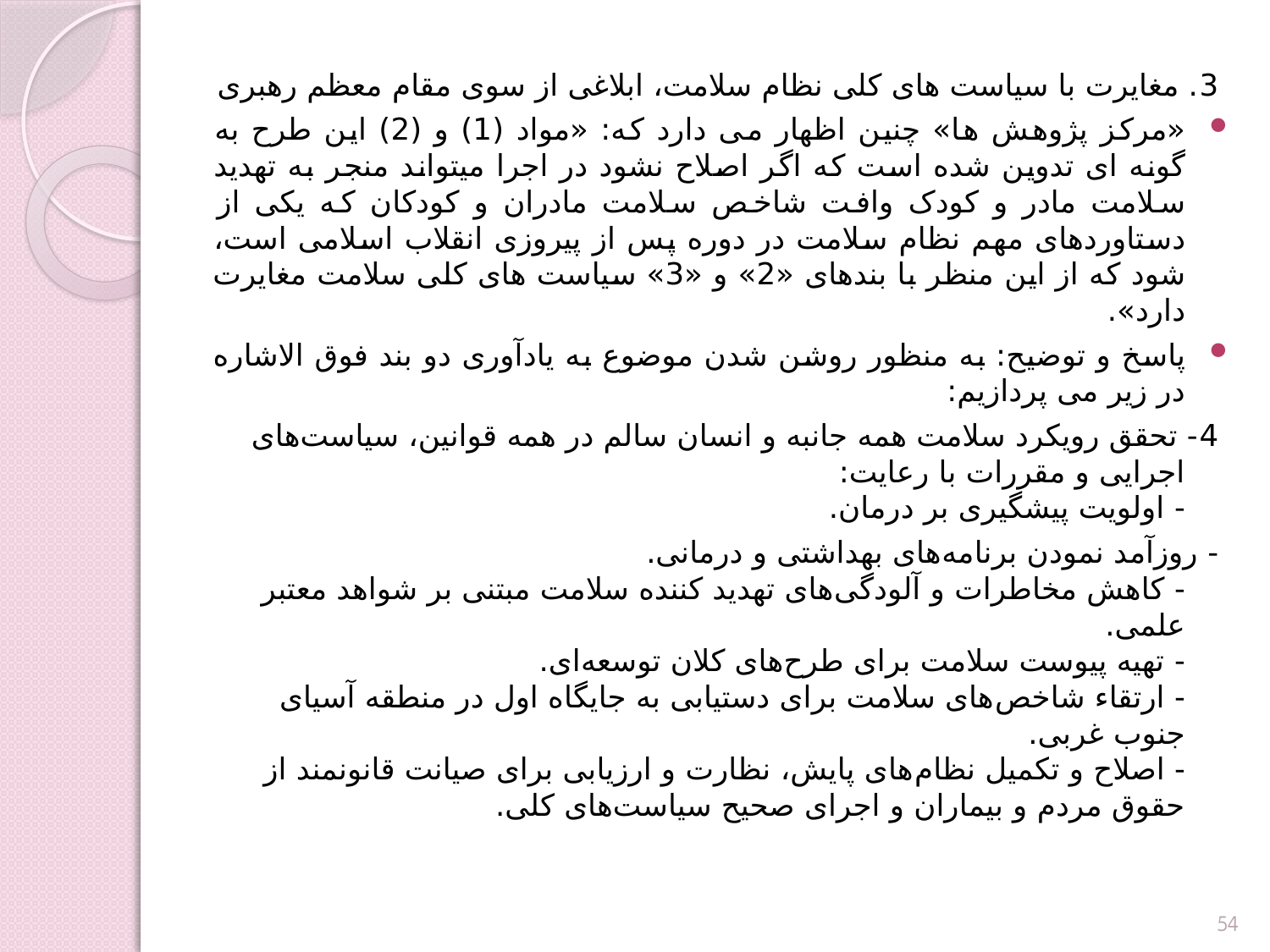

3. مغایرت با سیاست های کلی نظام سلامت، ابلاغی از سوی مقام معظم رهبری
«مرکز پژوهش ها» چنین اظهار می دارد که: «مواد (1) و (2) این طرح به گونه ای تدوین شده است که اگر اصلاح نشود در اجرا میتواند منجر به تهدید سلامت مادر و کودک وافت شاخص سلامت مادران و کودکان که یکی از دستاوردهای مهم نظام سلامت در دوره پس از پیروزی انقلاب اسلامی است، شود که از این منظر با بندهای «2» و «3» سیاست های کلی سلامت مغایرت دارد».
پاسخ و توضیح: به منظور روشن شدن موضوع به یادآوری دو بند فوق الاشاره در زیر می پردازیم:
4- تحقق رویکرد سلامت همه جانبه و انسان سالم در همه قوانین، سیاست‌های اجرایی و مقررات با رعایت:
- اولویت پیشگیری بر درمان.
	- روزآمد نمودن برنامه‌های بهداشتی و درمانی.
- کاهش مخاطرات و آلودگی‌های تهدید کننده سلامت مبتنی بر شواهد معتبر علمی.
- تهیه پیوست سلامت برای طرح‌های کلان توسعه‌ای.
- ارتقاء شاخص‌های سلامت برای دستیابی به جایگاه اول در منطقه آسیای جنوب غربی.
- اصلاح و تکمیل نظام‌های پایش، نظارت و ارزیابی برای صیانت قانونمند از حقوق مردم و بیماران و اجرای صحیح سیاست‌های کلی.

54